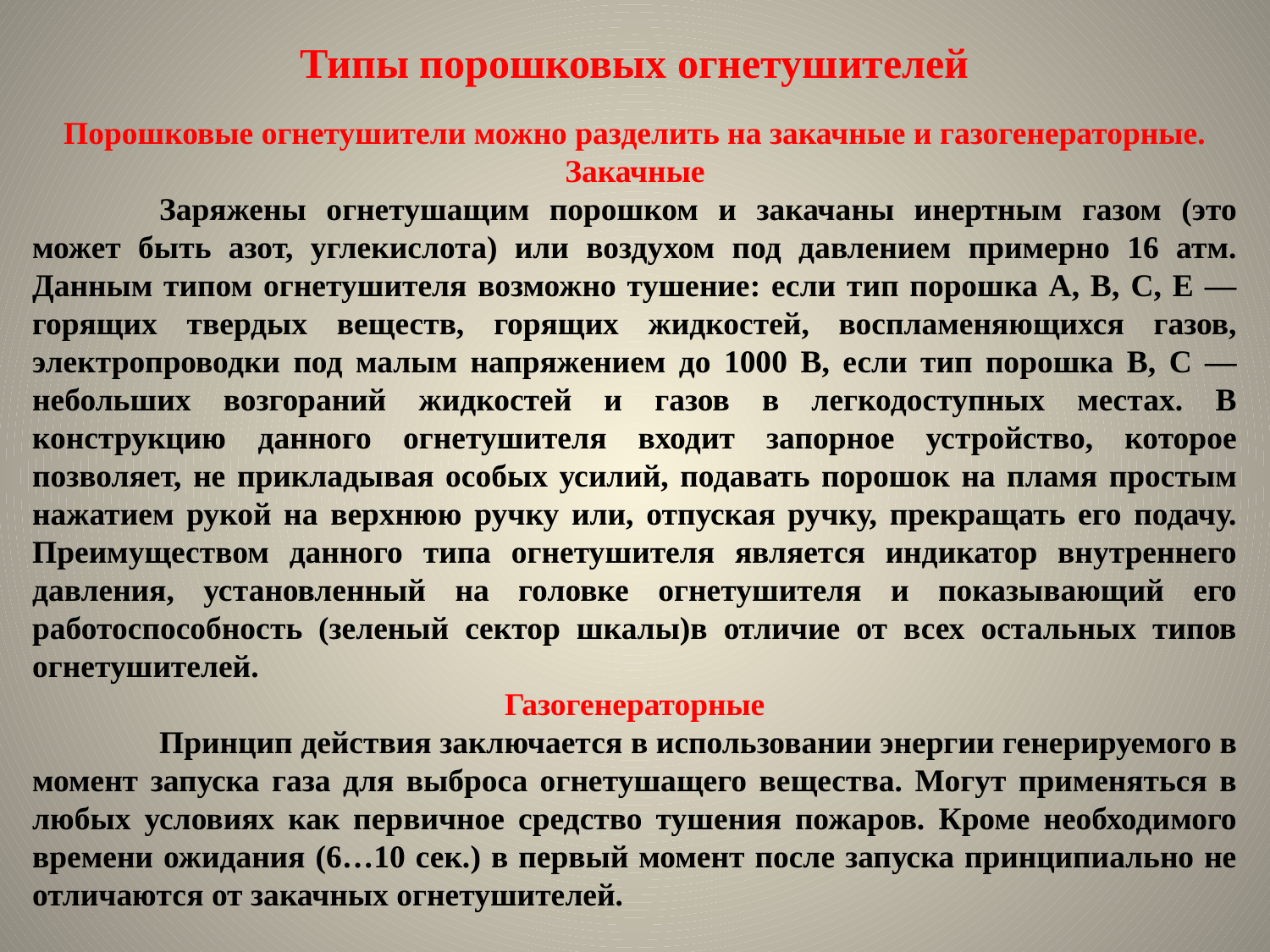

Типы порошковых огнетушителей

Порошковые огнетушители можно разделить на закачные и газогенераторные.
Закачные
	Заряжены огнетушащим порошком и закачаны инертным газом (это может быть азот, углекислота) или воздухом под давлением примерно 16 атм. Данным типом огнетушителя возможно тушение: если тип порошка А, В, С, Е — горящих твердых веществ, горящих жидкостей, воспламеняющихся газов, электропроводки под малым напряжением до 1000 В, если тип порошка В, С — небольших возгораний жидкостей и газов в легкодоступных местах. В конструкцию данного огнетушителя входит запорное устройство, которое позволяет, не прикладывая особых усилий, подавать порошок на пламя простым нажатием рукой на верхнюю ручку или, отпуская ручку, прекращать его подачу. Преимуществом данного типа огнетушителя является индикатор внутреннего давления, установленный на головке огнетушителя и показывающий его работоспособность (зеленый сектор шкалы)в отличие от всех остальных типов огнетушителей.
Газогенераторные
	Принцип действия заключается в использовании энергии генерируемого в момент запуска газа для выброса огнетушащего вещества. Могут применяться в любых условиях как первичное средство тушения пожаров. Кроме необходимого времени ожидания (6…10 сек.) в первый момент после запуска принципиально не отличаются от закачных огнетушителей.